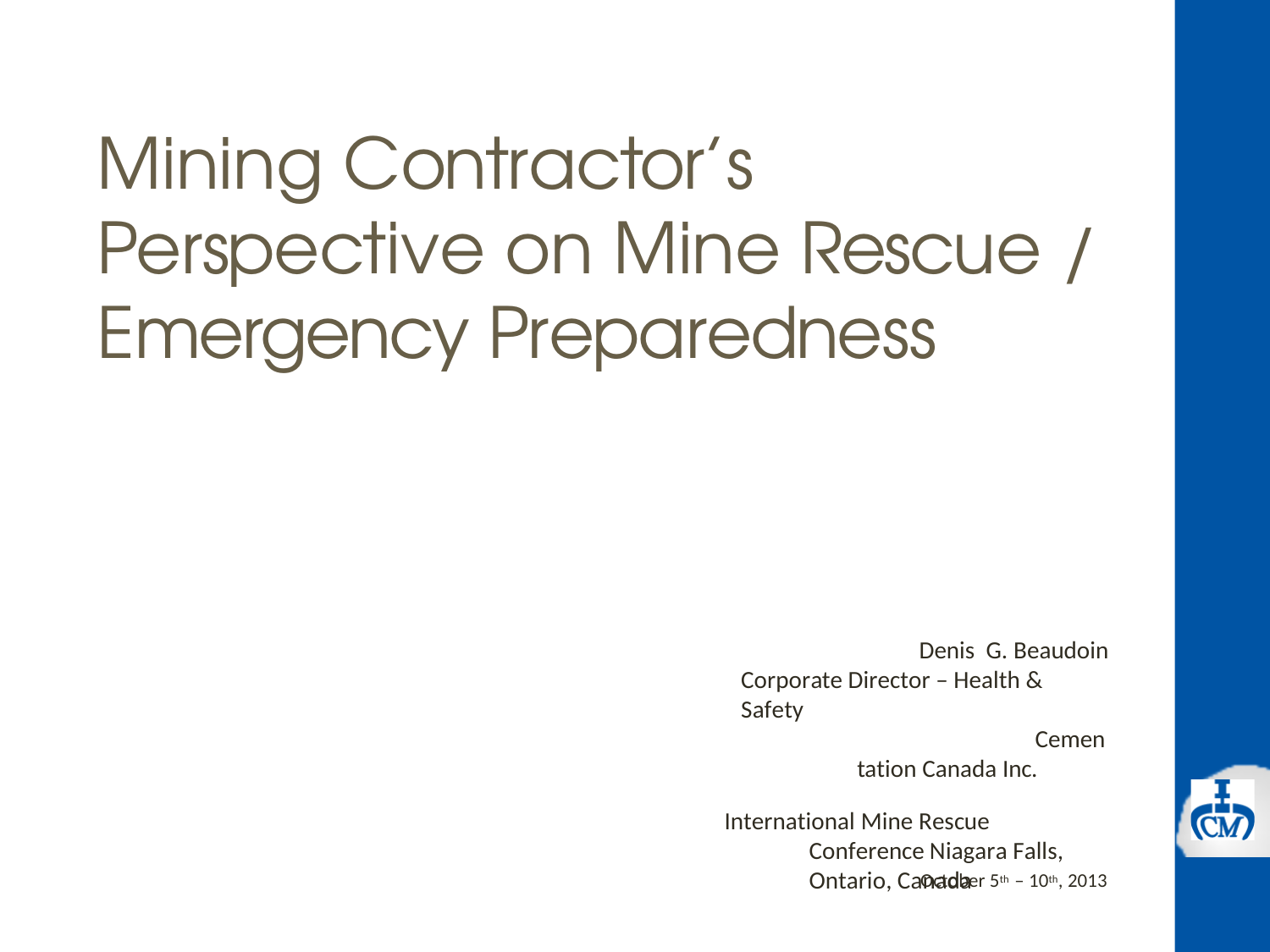

Mining Contractor’s Perspective on Mine Rescue / Emergency Preparedness
Denis  G. Beaudoin Corporate Director – Health & Safety
Cementation Canada Inc.

International Mine Rescue Conference Niagara Falls, Ontario, Canada
October 5th  – 10th, 2013